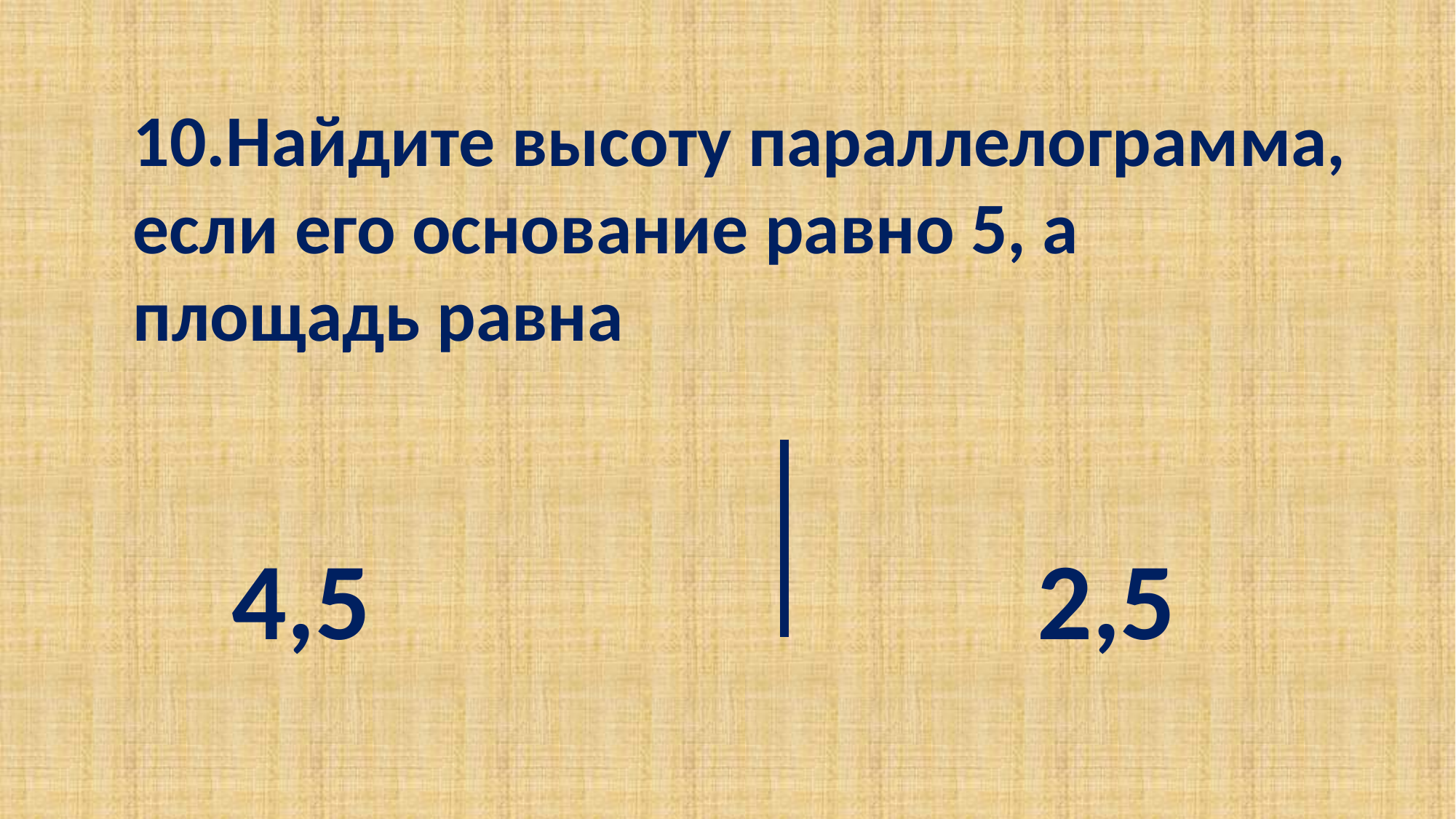

10.Найдите высоту параллелограмма, если его основание равно 5, а площадь равна

    4,5                           2,5